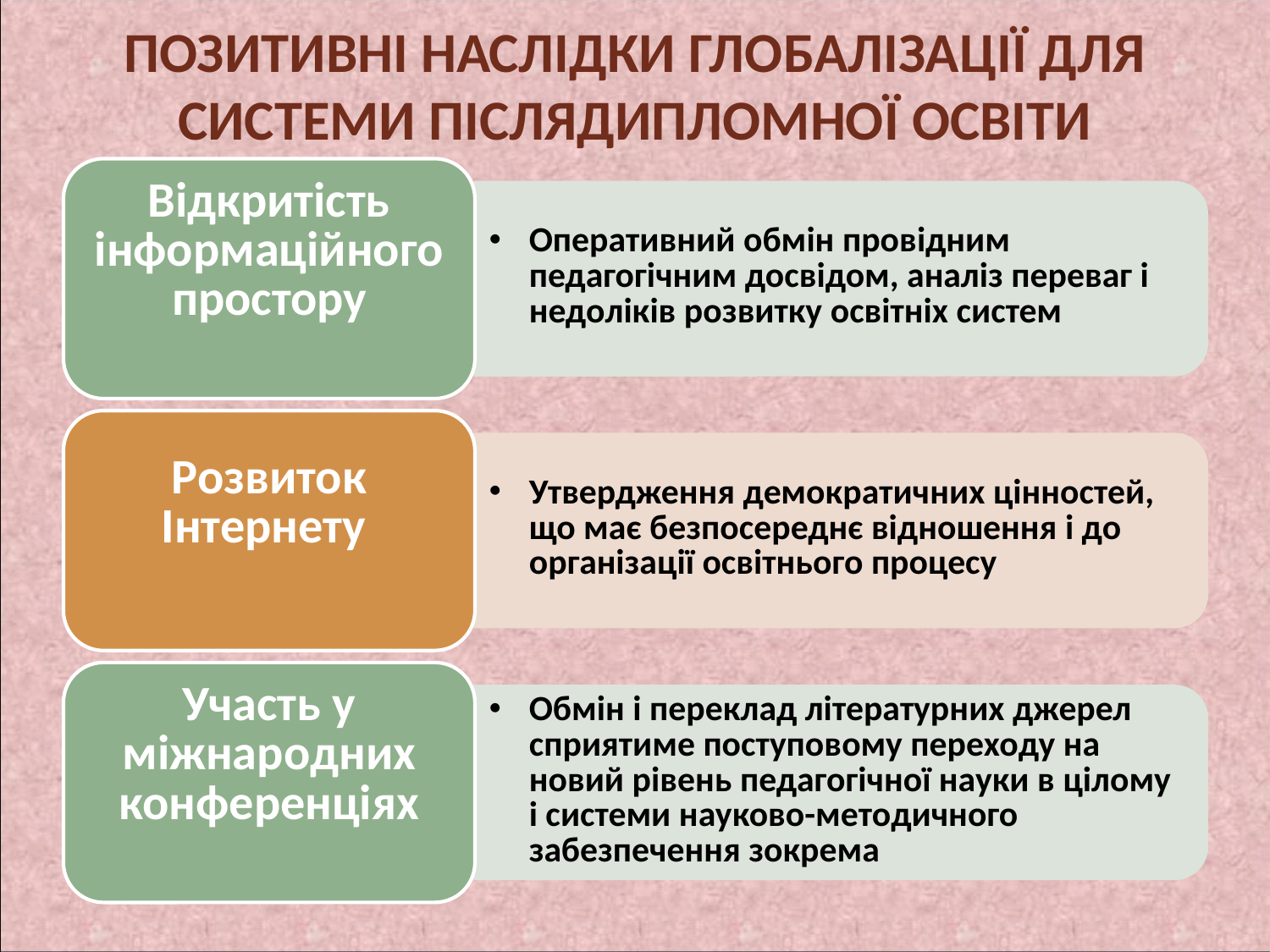

# ПОЗИТИВНІ НАСЛІДКИ ГЛОБАЛІЗАЦІЇ ДЛЯ СИСТЕМИ ПІСЛЯДИПЛОМНОЇ ОСВІТИ
Відкритість інформаційного простору
Оперативний обмін провідним педагогічним досвідом, аналіз переваг і недоліків розвитку освітніх систем
Розвиток Інтернету
Утвердження демократичних цінностей, що має безпосереднє відношення і до організації освітнього процесу
Участь у міжнародних конференціях
Обмін і переклад літературних джерел сприятиме поступовому переходу на новий рівень педагогічної науки в цілому і системи науково-методичного забезпечення зокрема